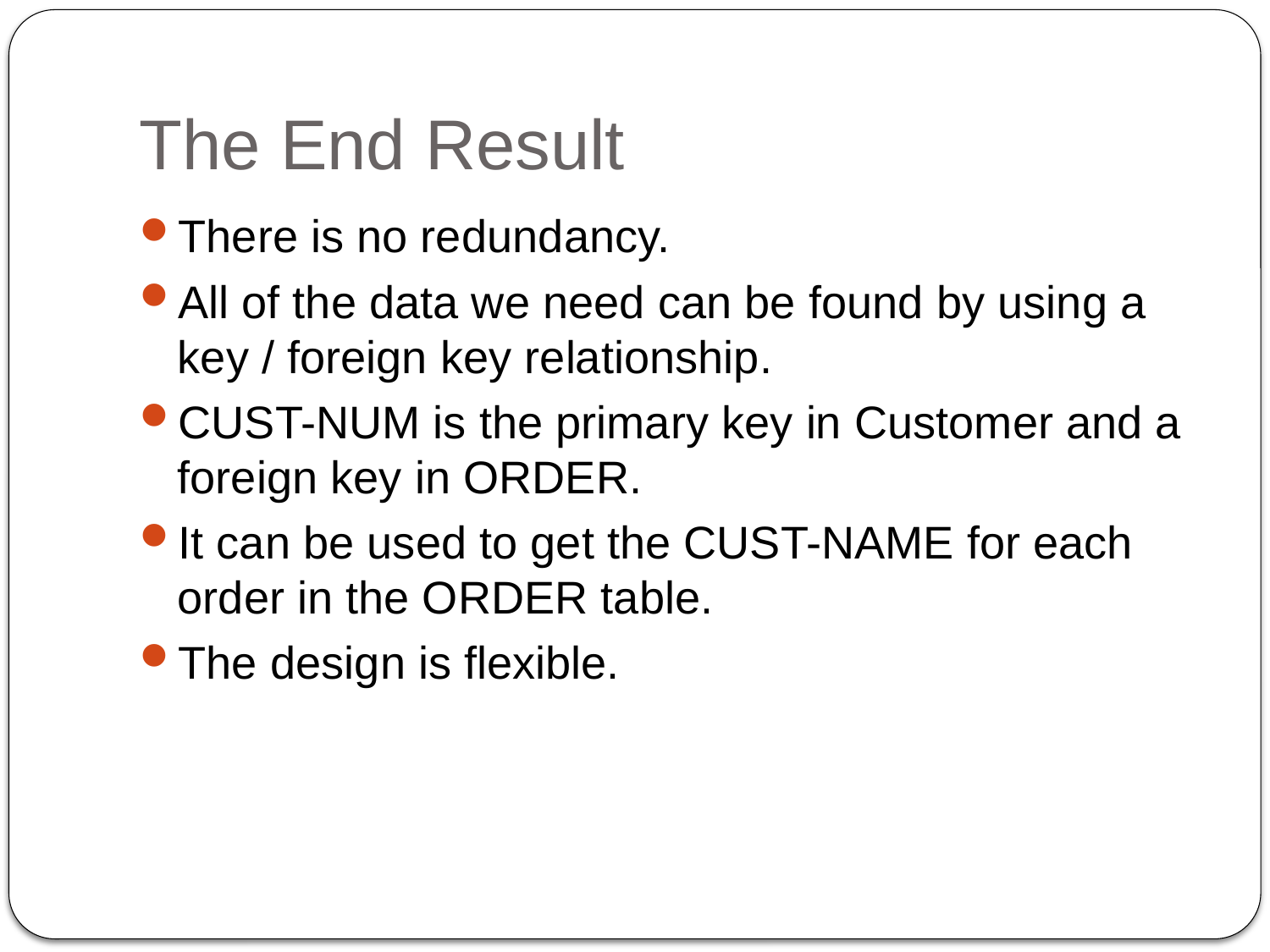

# The End Result
There is no redundancy.
All of the data we need can be found by using a key / foreign key relationship.
CUST-NUM is the primary key in Customer and a foreign key in ORDER.
It can be used to get the CUST-NAME for each order in the ORDER table.
The design is flexible.